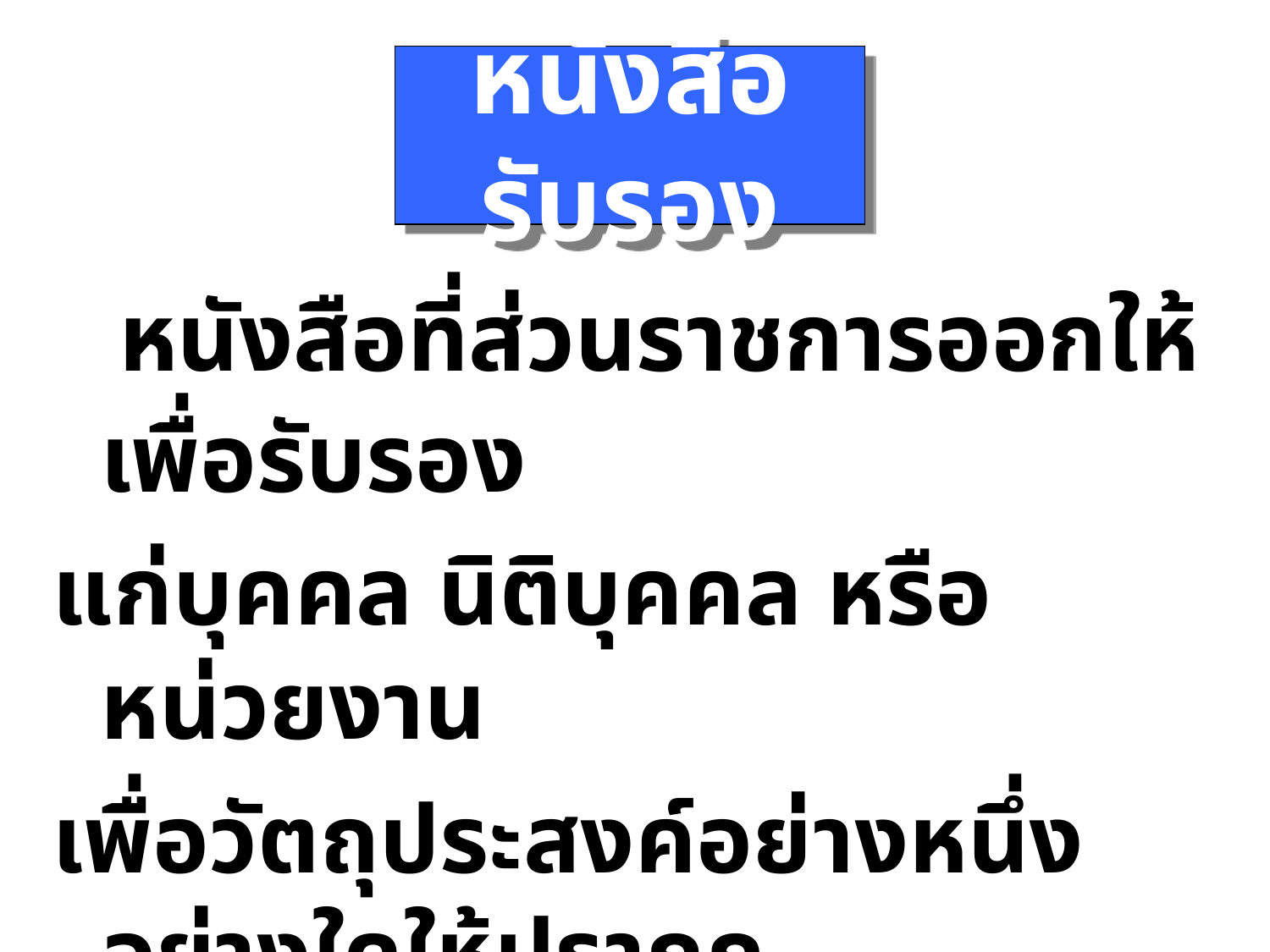

# หนังสือรับรอง
  หนังสือที่ส่วนราชการออกให้เพื่อรับรอง
แก่บุคคล นิติบุคคล หรือหน่วยงาน
เพื่อวัตถุประสงค์อย่างหนึ่งอย่างใดให้ปรากฏ
แก่บุคคลโดยทั่วไปไม่จำเพาะเจาะจง